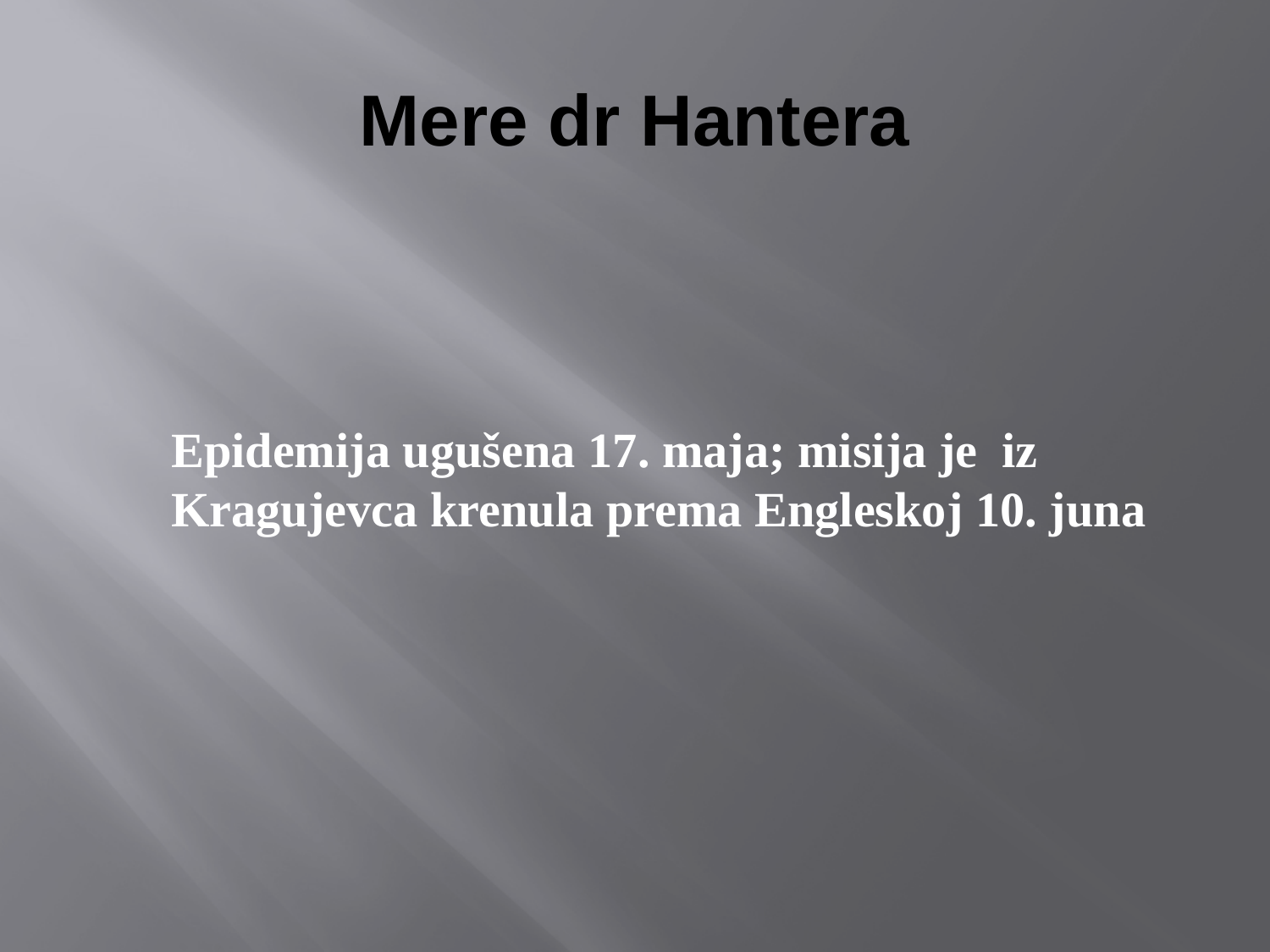

# Mere dr Hantera
Epidemija ugušena 17. maja; misija je  iz Kragujevca krenula prema Engleskoj 10. juna